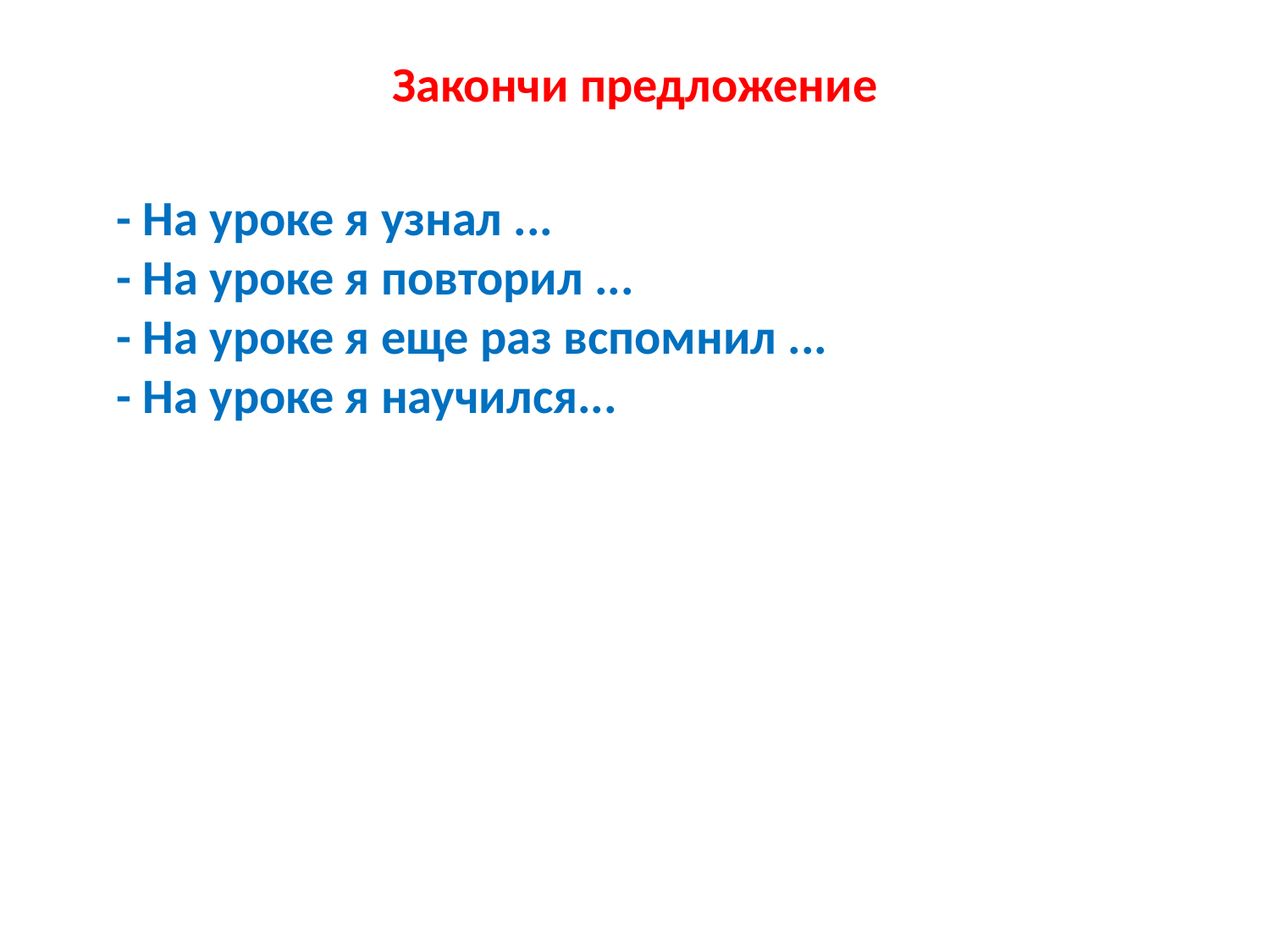

Закончи предложение

- На уроке я узнал ...
- На уроке я повторил ...
- На уроке я еще раз вспомнил ...
- На уроке я научился...